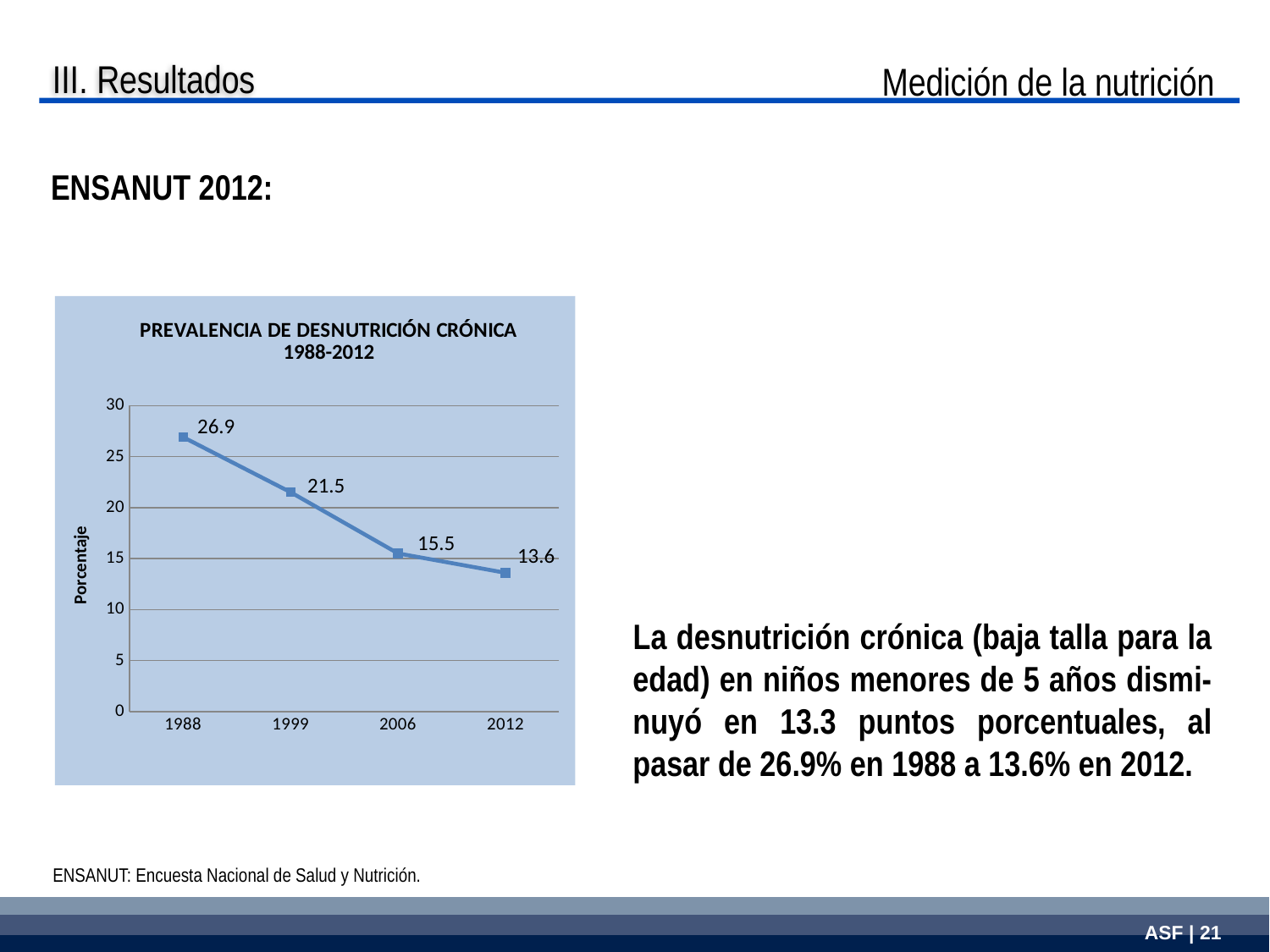

III. Resultados
Medición de la nutrición

ENSANUT 2012:

### Chart: PREVALENCIA DE DESNUTRICIÓN CRÓNICA
1988-2012

| Category |  |
|---|---|
| 1988 | 26.9 |
| 1999 | 21.5 |
| 2006 | 15.5 |
| 2012 | 13.6 |
26.9
21.5
15.5
La desnutrición crónica (baja talla para la edad) en niños menores de 5 años dismi-nuyó en 13.3 puntos porcentuales, al pasar de 26.9% en 1988 a 13.6% en 2012.
13.6
ENSANUT: Encuesta Nacional de Salud y Nutrición.
|  |
| --- |
|  |
|  |
ASF | 21